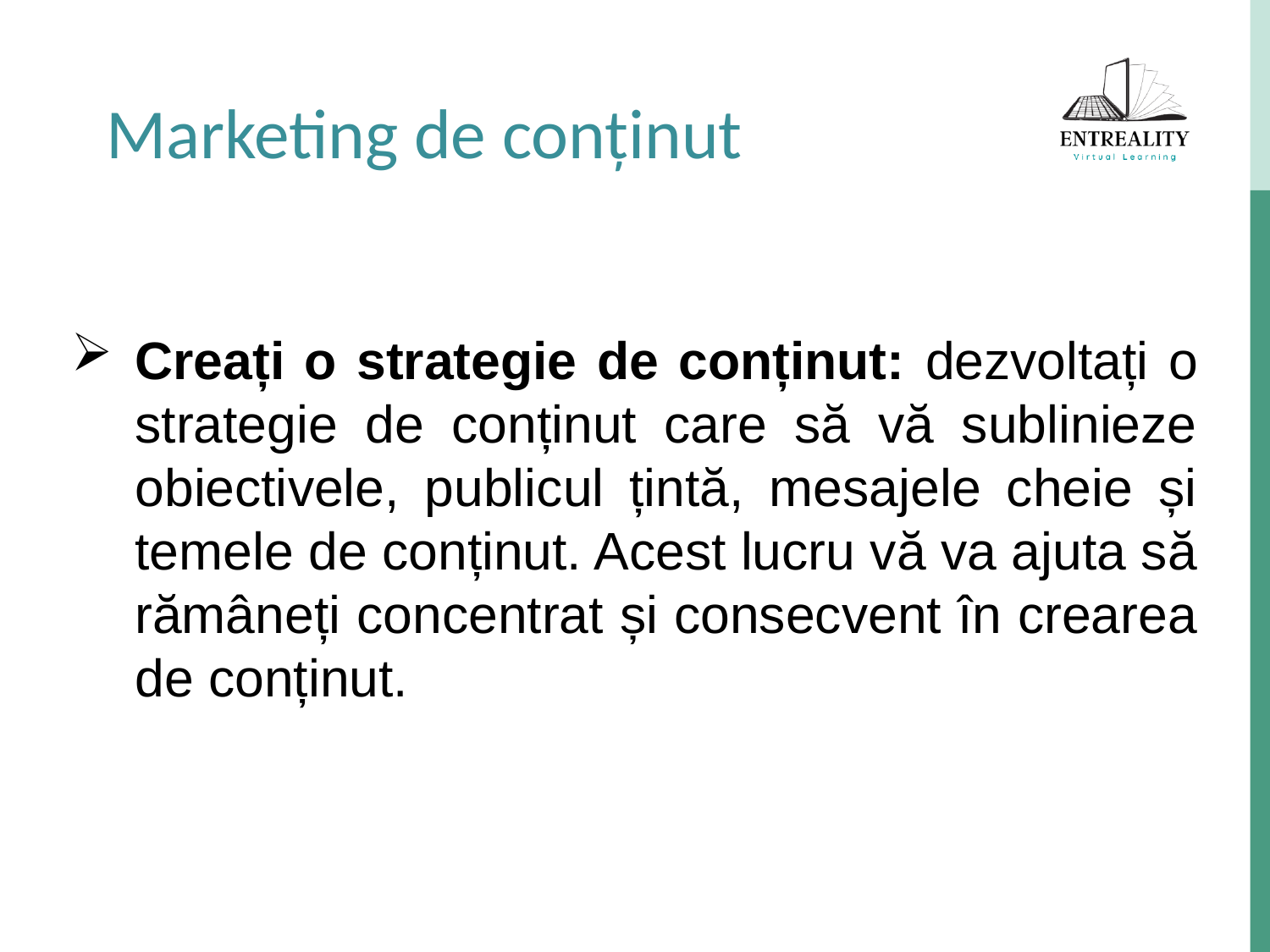

Marketing de conținut

Creați o strategie de conținut: dezvoltați o strategie de conținut care să vă sublinieze obiectivele, publicul țintă, mesajele cheie și temele de conținut. Acest lucru vă va ajuta să rămâneți concentrat și consecvent în crearea de conținut.